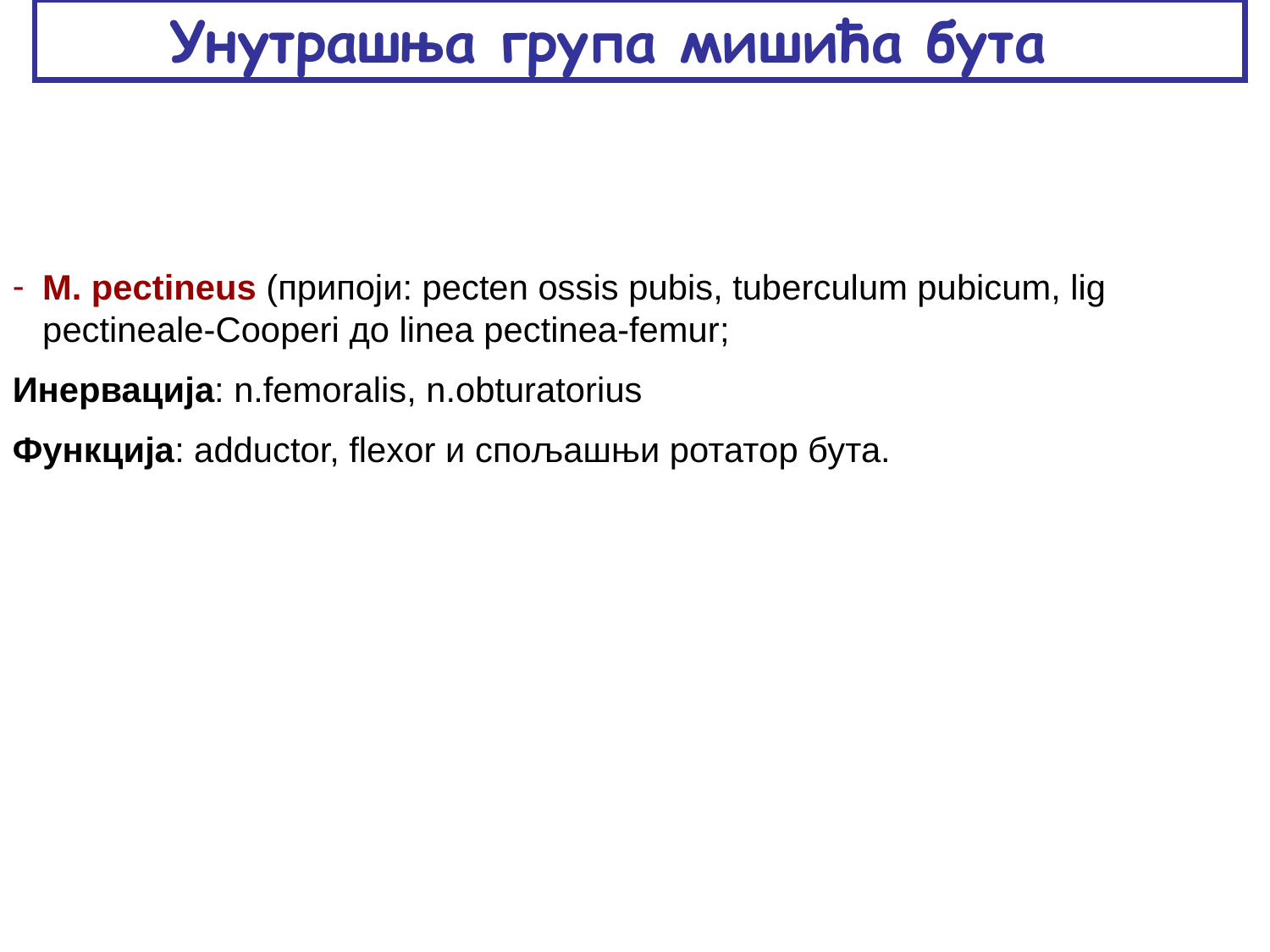

Унутрашња група мишића бута

M. pectineus (припоји: pecten ossis pubis, tuberculum pubicum, lig pectineale-Cooperi до linea pectinea-femur;
Инервацијa: n.femoralis, n.obturatorius
Функција: adductor, flexor и спољашњи ротатор бута.